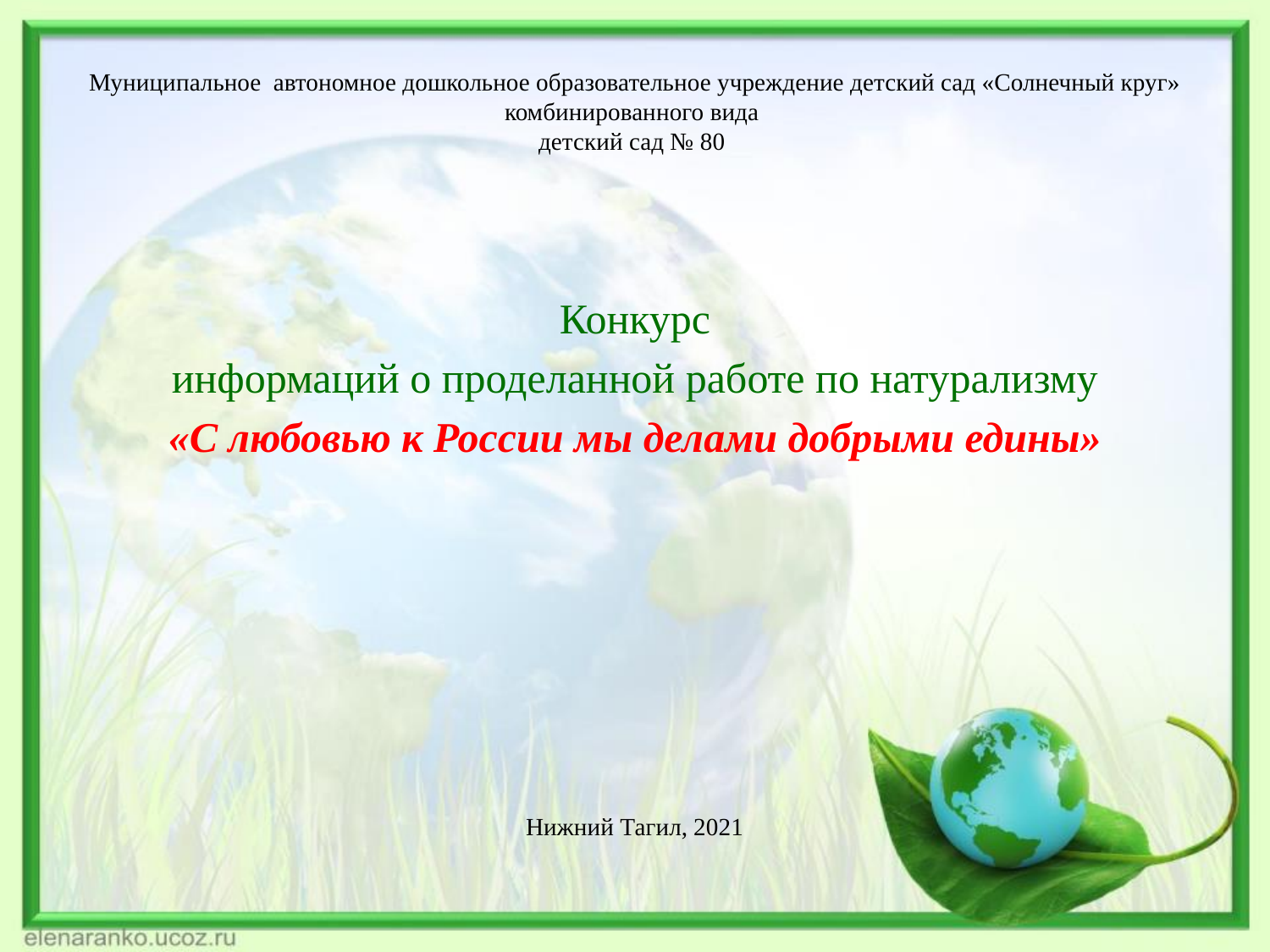

# Муниципальное  автономное дошкольное образовательное учреждение детский сад «Солнечный круг» комбинированного вида детский сад № 80

Конкурс
 информаций о проделанной работе по натурализму
«С любовью к России мы делами добрыми едины»

Нижний Тагил, 2021